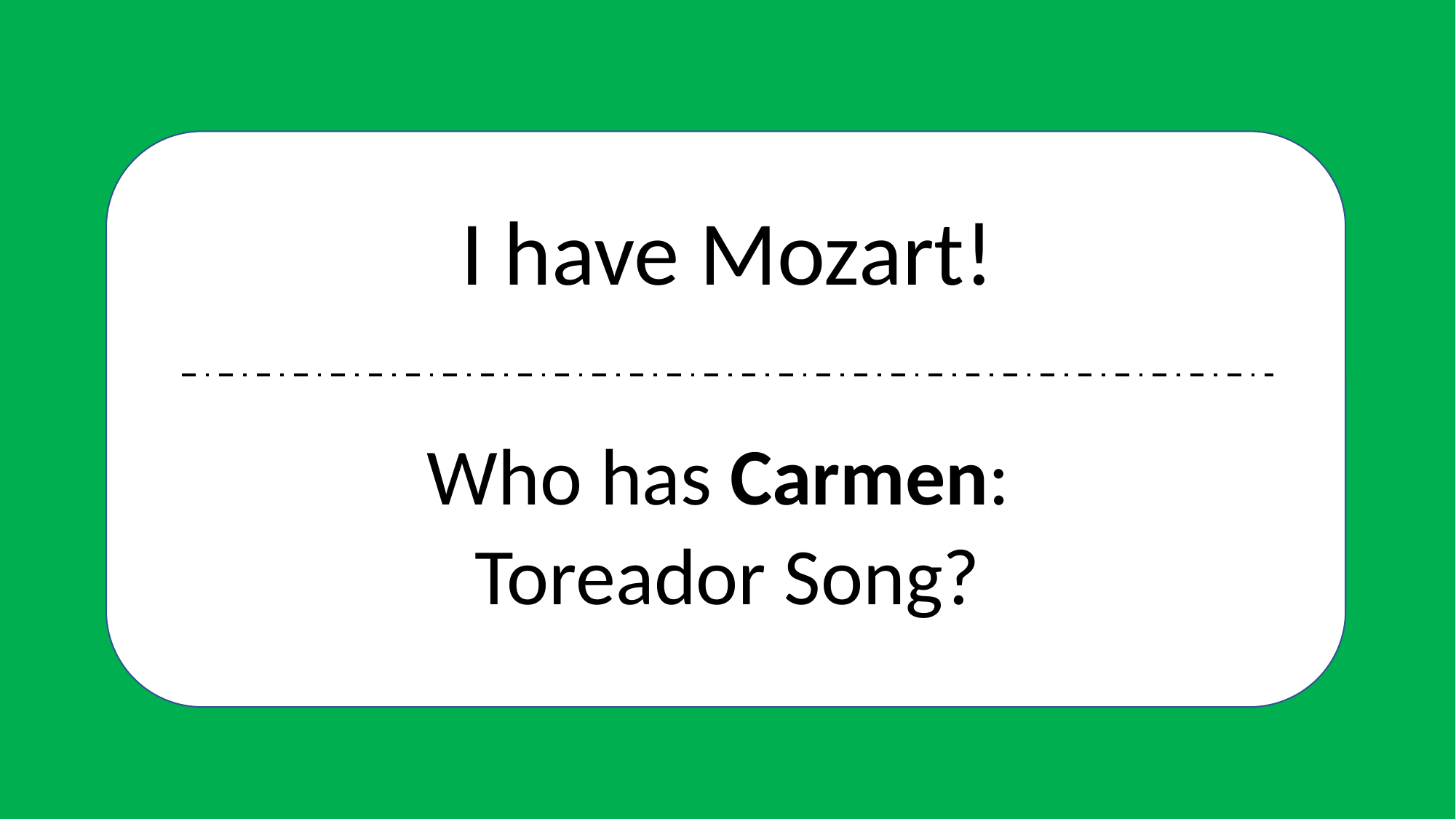

# I have Mozart!
Who has Carmen:
Toreador Song?